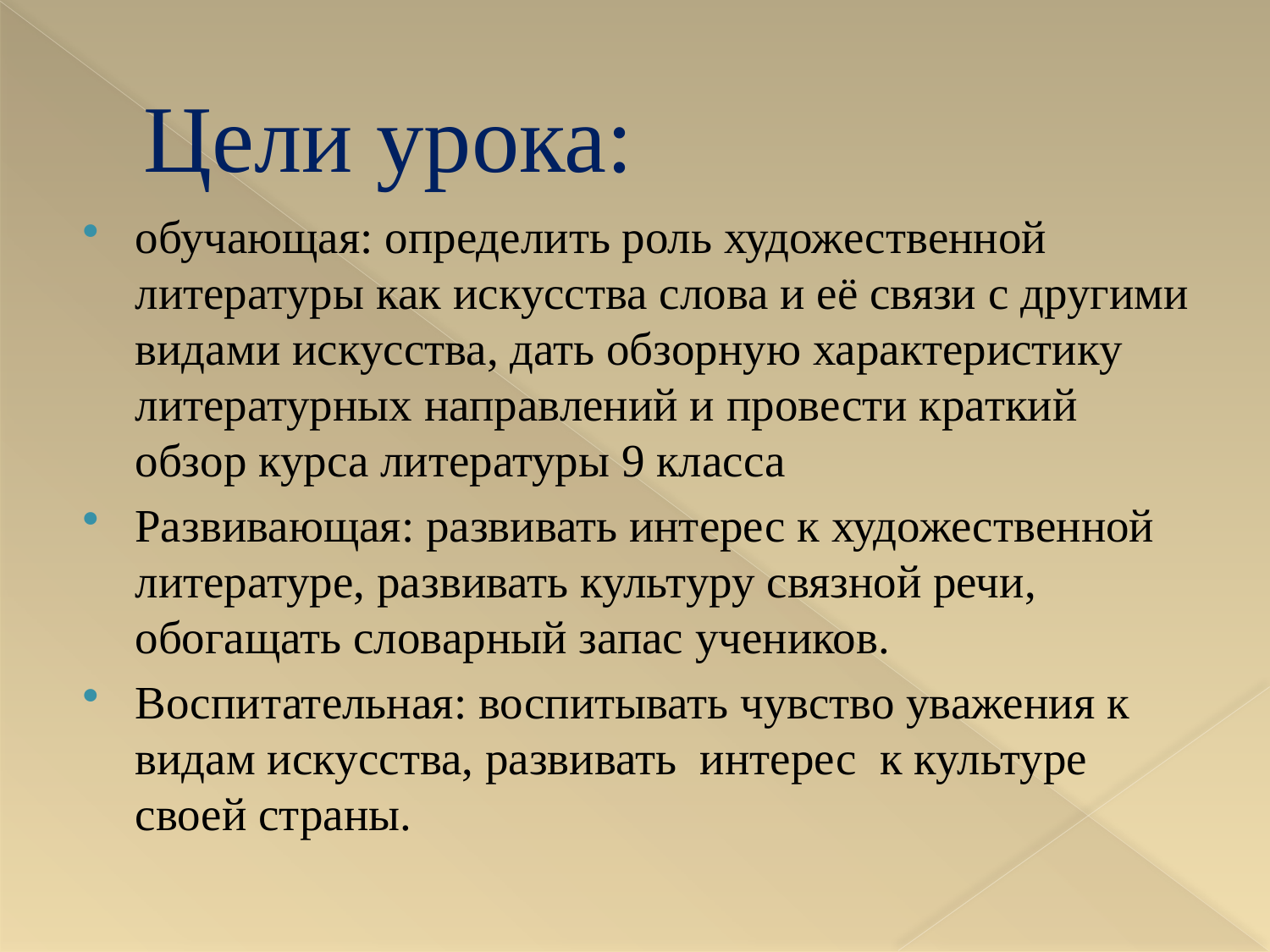

# Цели урока:
обучающая: определить роль художественной литературы как искусства слова и её связи с другими видами искусства, дать обзорную характеристику литературных направлений и провести краткий обзор курса литературы 9 класса
Развивающая: развивать интерес к художественной литературе, развивать культуру связной речи, обогащать словарный запас учеников.
Воспитательная: воспитывать чувство уважения к видам искусства, развивать  интерес  к культуре своей страны.